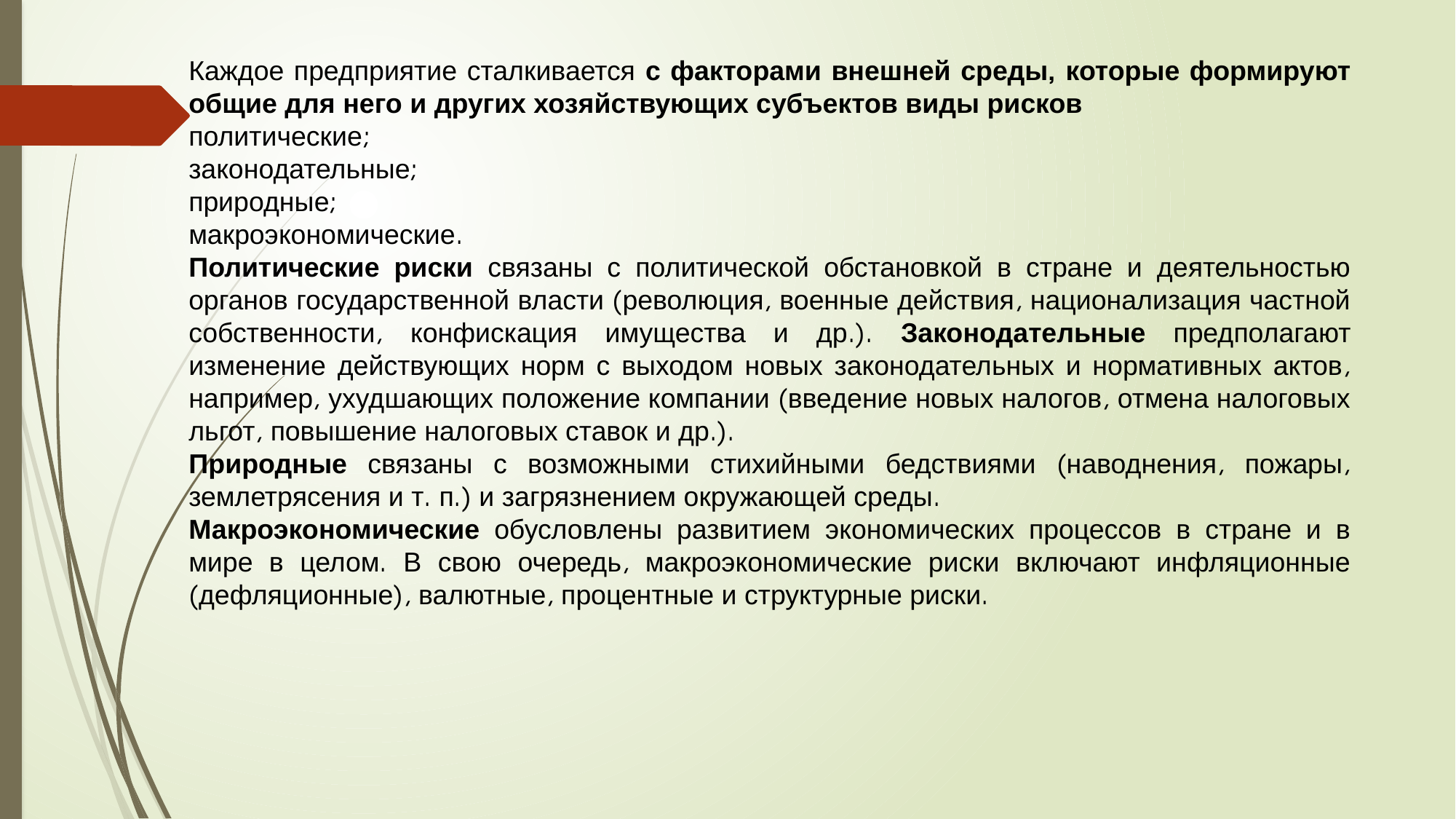

Каждое предприятие сталкивается с факторами внешней среды, которые формируют общие для него и других хозяйствующих субъектов виды рисков
политические;
законодательные;
природные;
макроэкономические.
Политические риски связаны с политической обстановкой в стране и деятельностью органов государственной власти (революция, военные действия, национализация частной собственности, конфискация имущества и др.). Законодательные предполагают изменение действующих норм с выходом новых законодательных и нормативных актов, например, ухудшающих положение компании (введение новых налогов, отмена налоговых льгот, повышение налоговых ставок и др.).
Природные связаны с возможными стихийными бедствиями (наводнения, пожары, землетрясения и т. п.) и загрязнением окружающей среды.
Макроэкономические обусловлены развитием экономических процессов в стране и в мире в целом. В свою очередь, макроэкономические риски включают инфляционные (дефляционные), валютные, процентные и структурные риски.